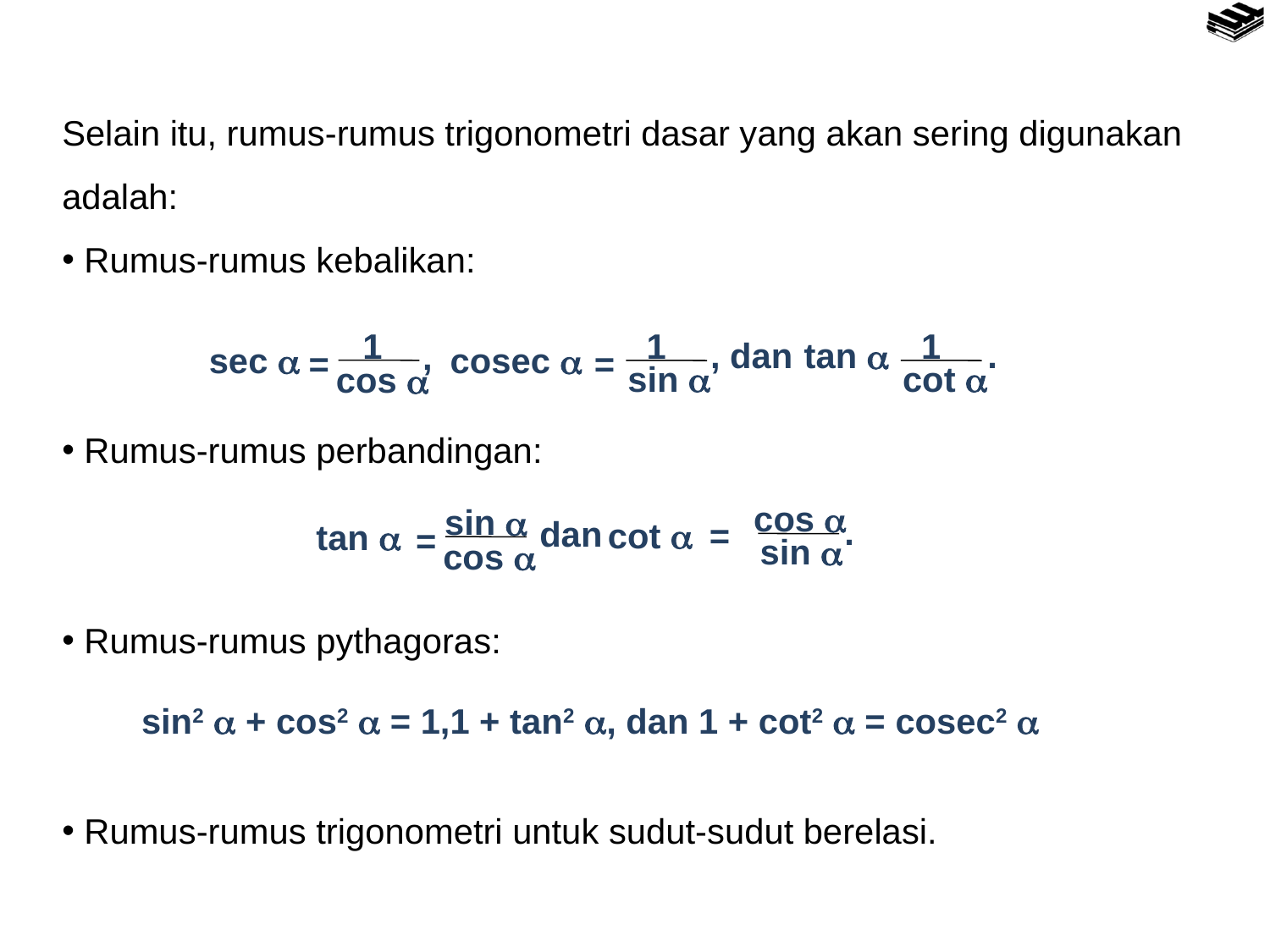

Selain itu, rumus-rumus trigonometri dasar yang akan sering digunakan
adalah:
 Rumus-rumus kebalikan:

 Rumus-rumus perbandingan:

 Rumus-rumus pythagoras:

 Rumus-rumus trigonometri untuk sudut-sudut berelasi.
1
1
1
.
, dan
tan α
,
sec α
cosec α
=
=
sin α
cot α
cos α
cos α
sin α
.
dan
cot α
=
tan α
=
sin α
cos α
sin2 α + cos2 α = 1,1 + tan2 α, dan 1 + cot2 α = cosec2 α
 17